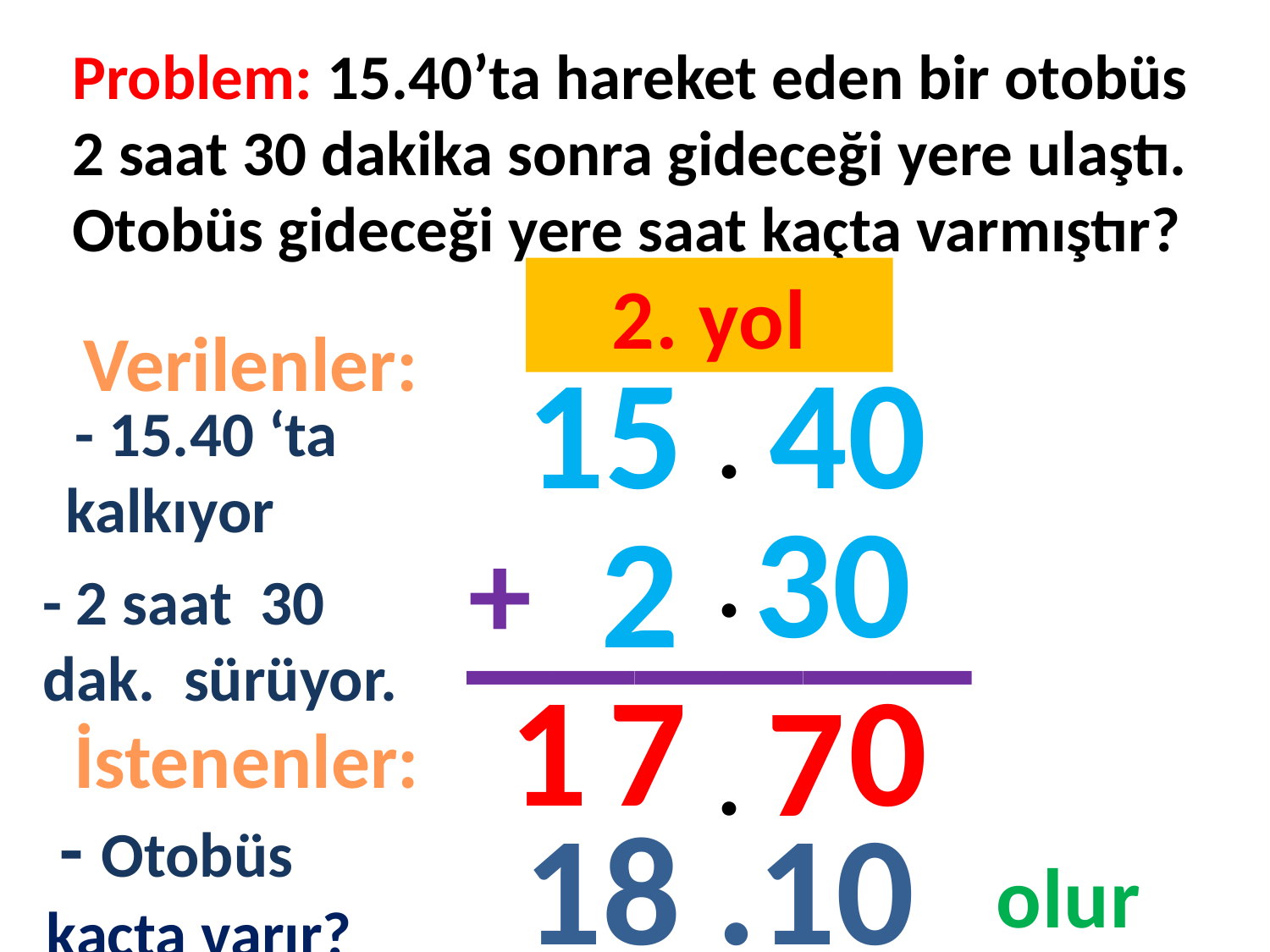

Problem: 15.40’ta hareket eden bir otobüs
2 saat 30 dakika sonra gideceği yere ulaştı. Otobüs gideceği yere saat kaçta varmıştır?
2. yol
#
Verilenler:

15
40
.
- 15.40 ‘ta  kalkıyor

30
______
2

+
.
- 2 saat  30  dak.  sürüyor.
1
7
0
7
İstenenler:

.
18 .10
 - Otobüs
kaçta varır?
olur